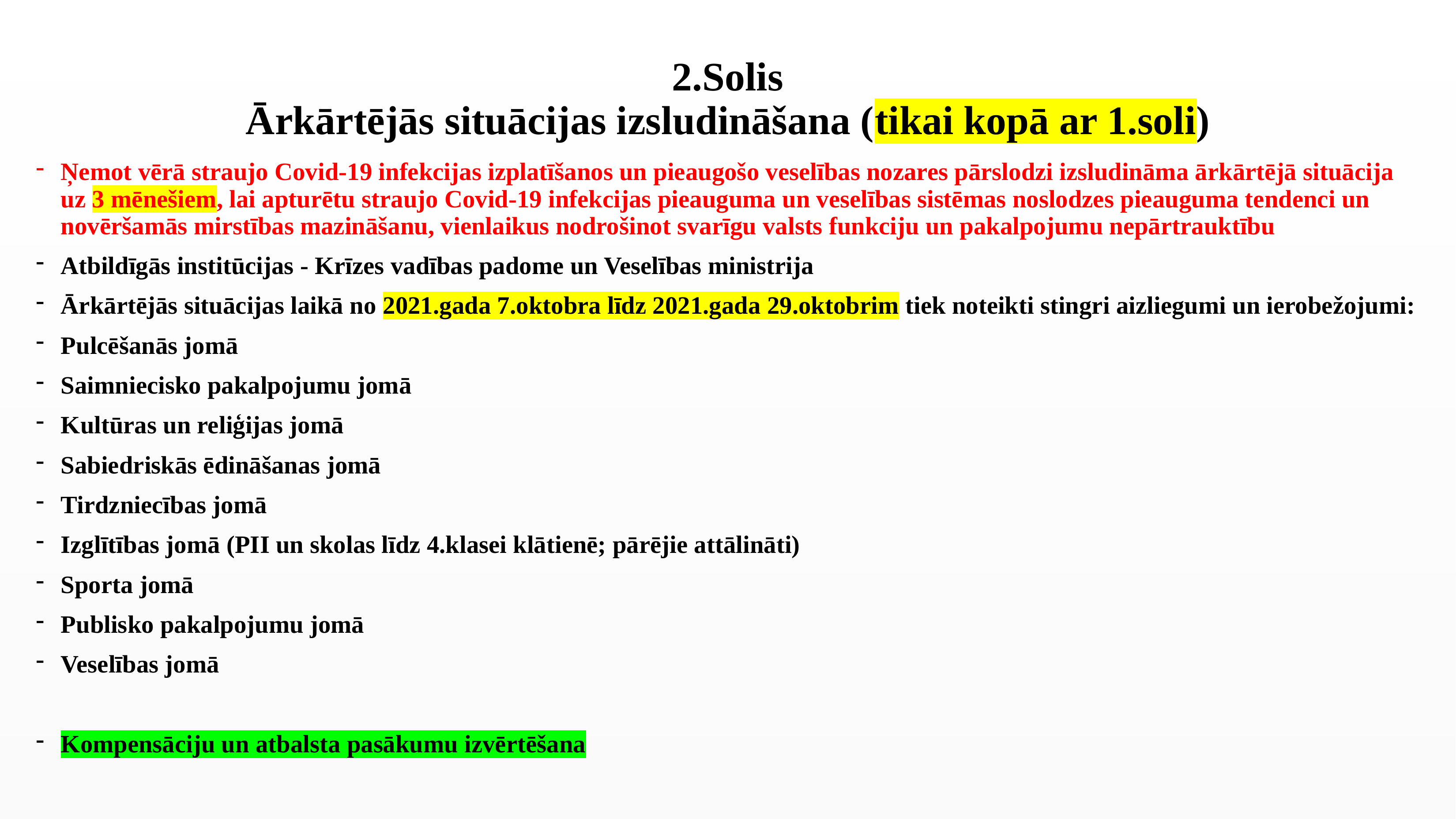

# 2.Solis Ārkārtējās situācijas izsludināšana (tikai kopā ar 1.soli)
Ņemot vērā straujo Covid-19 infekcijas izplatīšanos un pieaugošo veselības nozares pārslodzi izsludināma ārkārtējā situācija uz 3 mēnešiem, lai apturētu straujo Covid-19 infekcijas pieauguma un veselības sistēmas noslodzes pieauguma tendenci un novēršamās mirstības mazināšanu, vienlaikus nodrošinot svarīgu valsts funkciju un pakalpojumu nepārtrauktību
Atbildīgās institūcijas - Krīzes vadības padome un Veselības ministrija
Ārkārtējās situācijas laikā no 2021.gada 7.oktobra līdz 2021.gada 29.oktobrim tiek noteikti stingri aizliegumi un ierobežojumi:
Pulcēšanās jomā
Saimniecisko pakalpojumu jomā
Kultūras un reliģijas jomā
Sabiedriskās ēdināšanas jomā
Tirdzniecības jomā
Izglītības jomā (PII un skolas līdz 4.klasei klātienē; pārējie attālināti)
Sporta jomā
Publisko pakalpojumu jomā
Veselības jomā

Kompensāciju un atbalsta pasākumu izvērtēšana